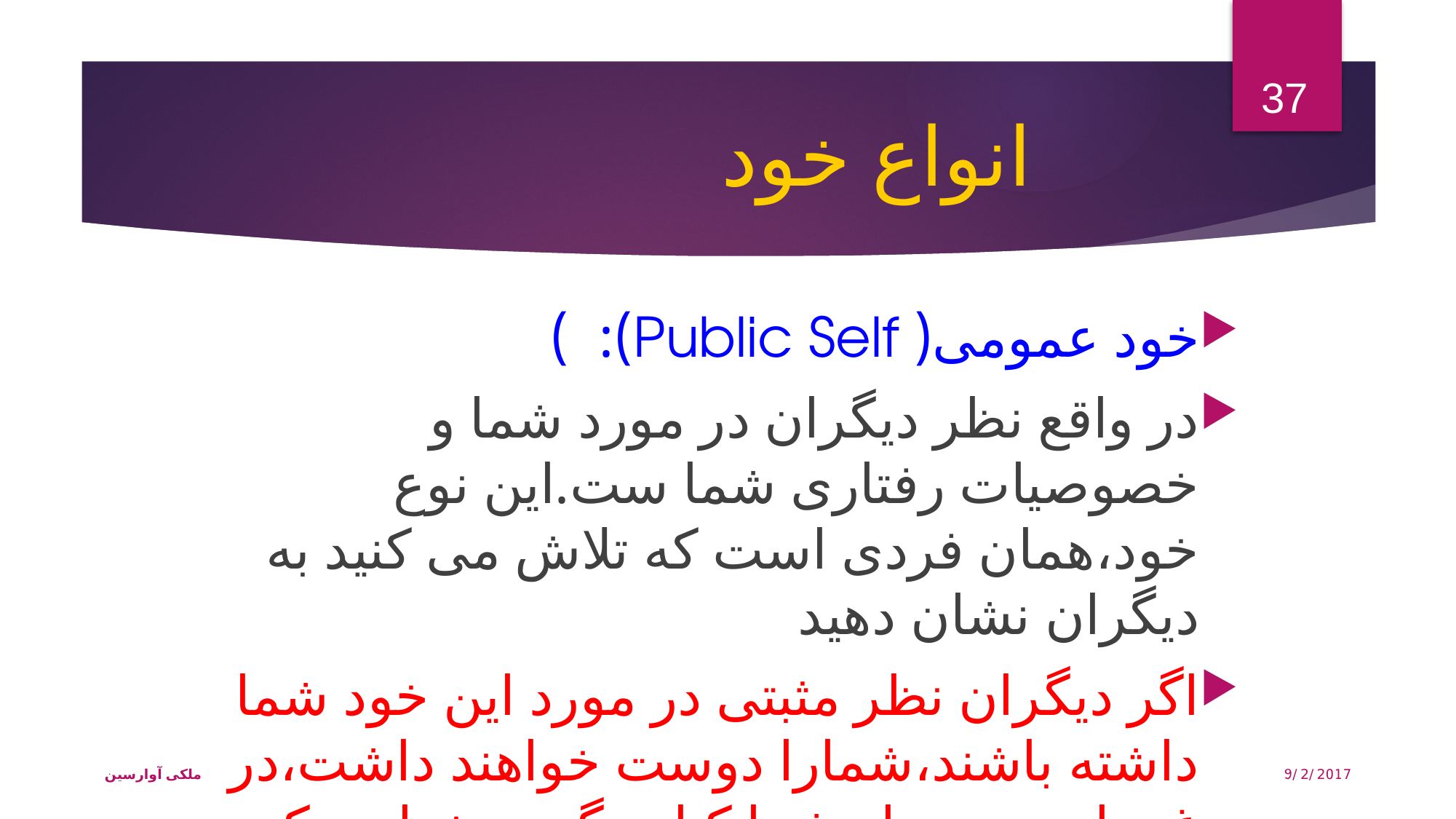

37
# انواع خود
خود عمومی( Public Self):  )
در واقع نظر دیگران در مورد شما و خصوصیات رفتاری شما ست.این نوع خود،همان فردی است که تلاش می کنید به دیگران نشان دهید
اگر دیگران نظر مثبتی در مورد این خود شما داشته باشند،شمارا دوست خواهند داشت،در غیر اینصورت از شما کناره گیری خواهند کرد.

ملکی آوارسین
9/2/2017